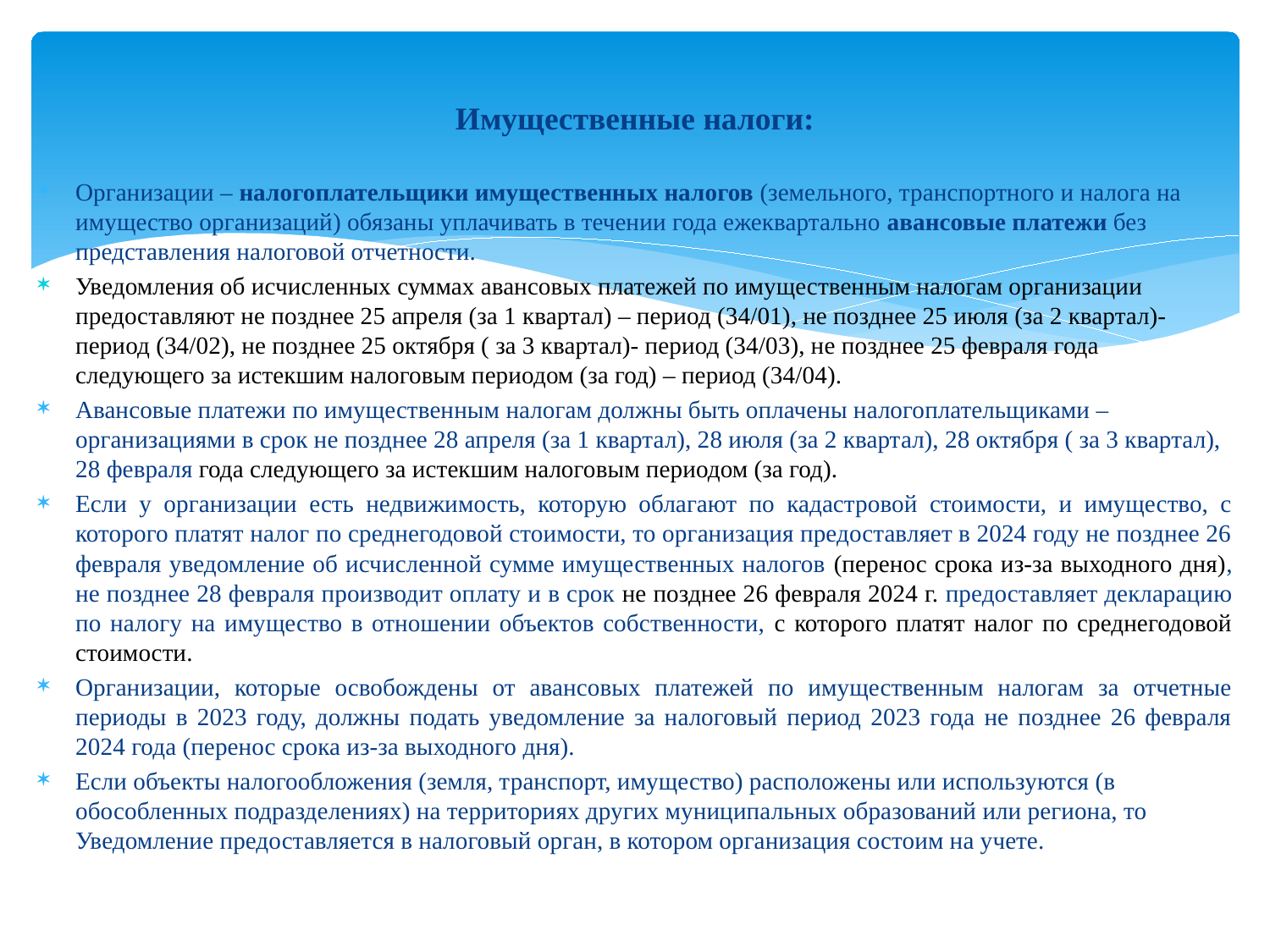

Имущественные налоги:

Организации – налогоплательщики имущественных налогов (земельного, транспортного и налога на имущество организаций) обязаны уплачивать в течении года ежеквартально авансовые платежи без представления налоговой отчетности.
Уведомления об исчисленных суммах авансовых платежей по имущественным налогам организации предоставляют не позднее 25 апреля (за 1 квартал) – период (34/01), не позднее 25 июля (за 2 квартал)- период (34/02), не позднее 25 октября ( за 3 квартал)- период (34/03), не позднее 25 февраля года следующего за истекшим налоговым периодом (за год) – период (34/04).
Авансовые платежи по имущественным налогам должны быть оплачены налогоплательщиками – организациями в срок не позднее 28 апреля (за 1 квартал), 28 июля (за 2 квартал), 28 октября ( за 3 квартал), 28 февраля года следующего за истекшим налоговым периодом (за год).
Если у организации есть недвижимость, которую облагают по кадастровой стоимости, и имущество, с которого платят налог по среднегодовой стоимости, то организация предоставляет в 2024 году не позднее 26 февраля уведомление об исчисленной сумме имущественных налогов (перенос срока из-за выходного дня), не позднее 28 февраля производит оплату и в срок не позднее 26 февраля 2024 г. предоставляет декларацию по налогу на имущество в отношении объектов собственности, с которого платят налог по среднегодовой стоимости.
Организации, которые освобождены от авансовых платежей по имущественным налогам за отчетные периоды в 2023 году, должны подать уведомление за налоговый период 2023 года не позднее 26 февраля 2024 года (перенос срока из-за выходного дня).
Если объекты налогообложения (земля, транспорт, имущество) расположены или используются (в обособленных подразделениях) на территориях других муниципальных образований или региона, то Уведомление предоставляется в налоговый орган, в котором организация состоим на учете.